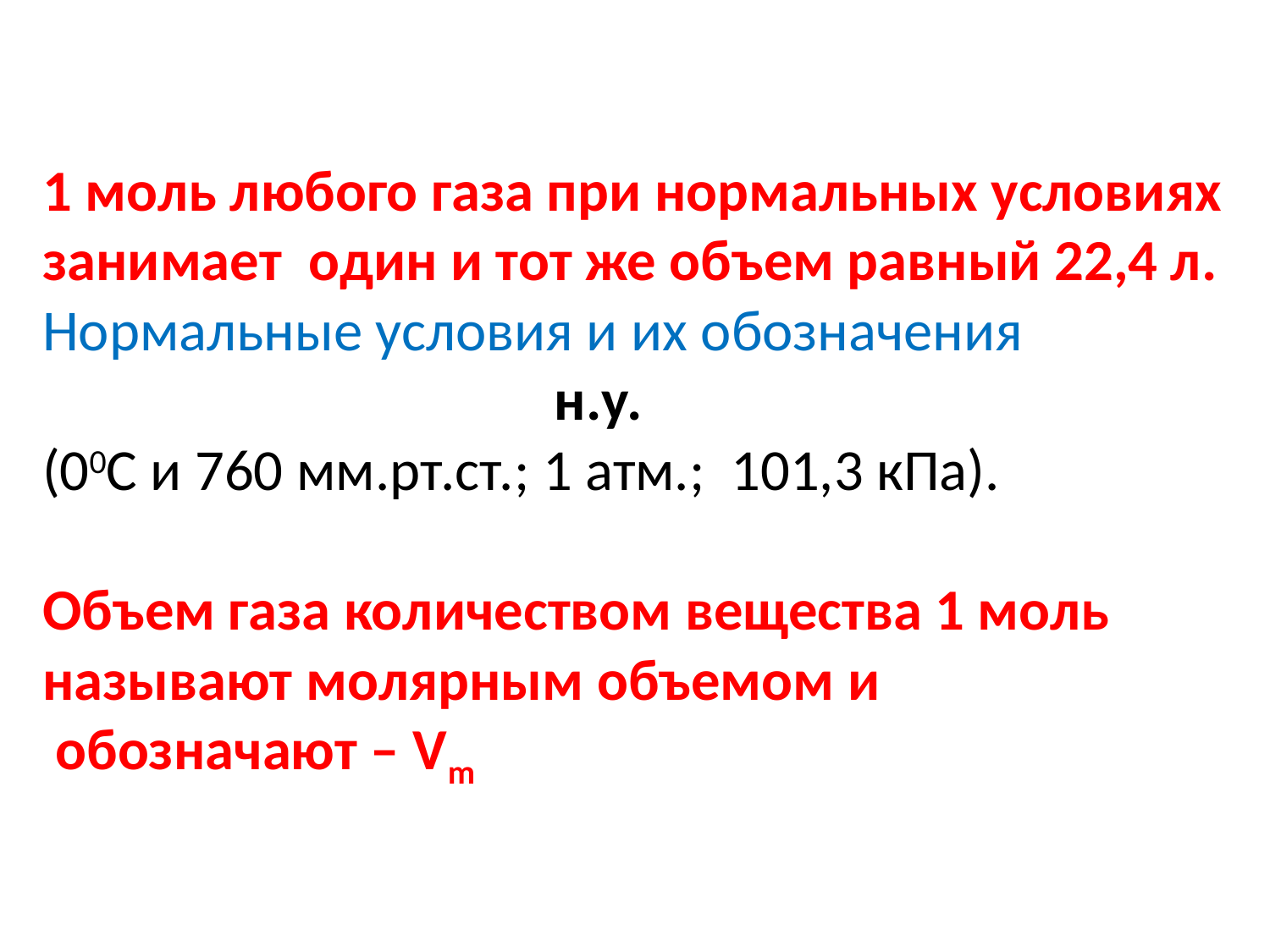

# 1 моль любого газа при нормальных условиях занимает  один и тот же объем равный 22,4 л. Нормальные условия и их обозначения н.у. (00С и 760 мм.рт.ст.; 1 атм.;  101,3 кПа). Объем газа количеством вещества 1 моль называют молярным объемом и обозначают – Vm